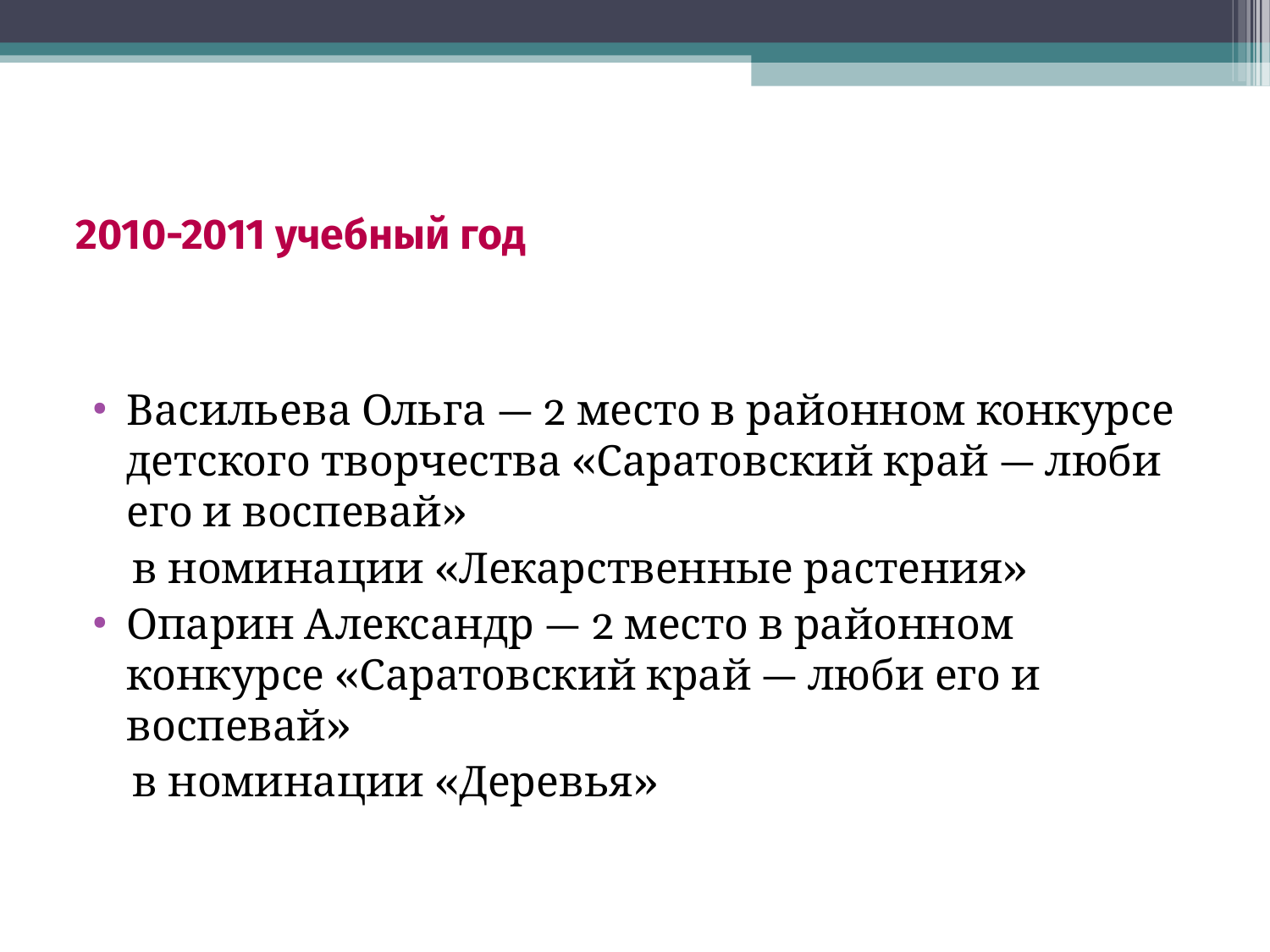

2010-2011 учебный год

Васильева Ольга — 2 место в районном конкурсе детского творчества «Саратовский край — люби его и воспевай»
    в номинации «Лекарственные растения»
Опарин Александр — 2 место в районном конкурсе «Саратовский край — люби его и воспевай»
    в номинации «Деревья»